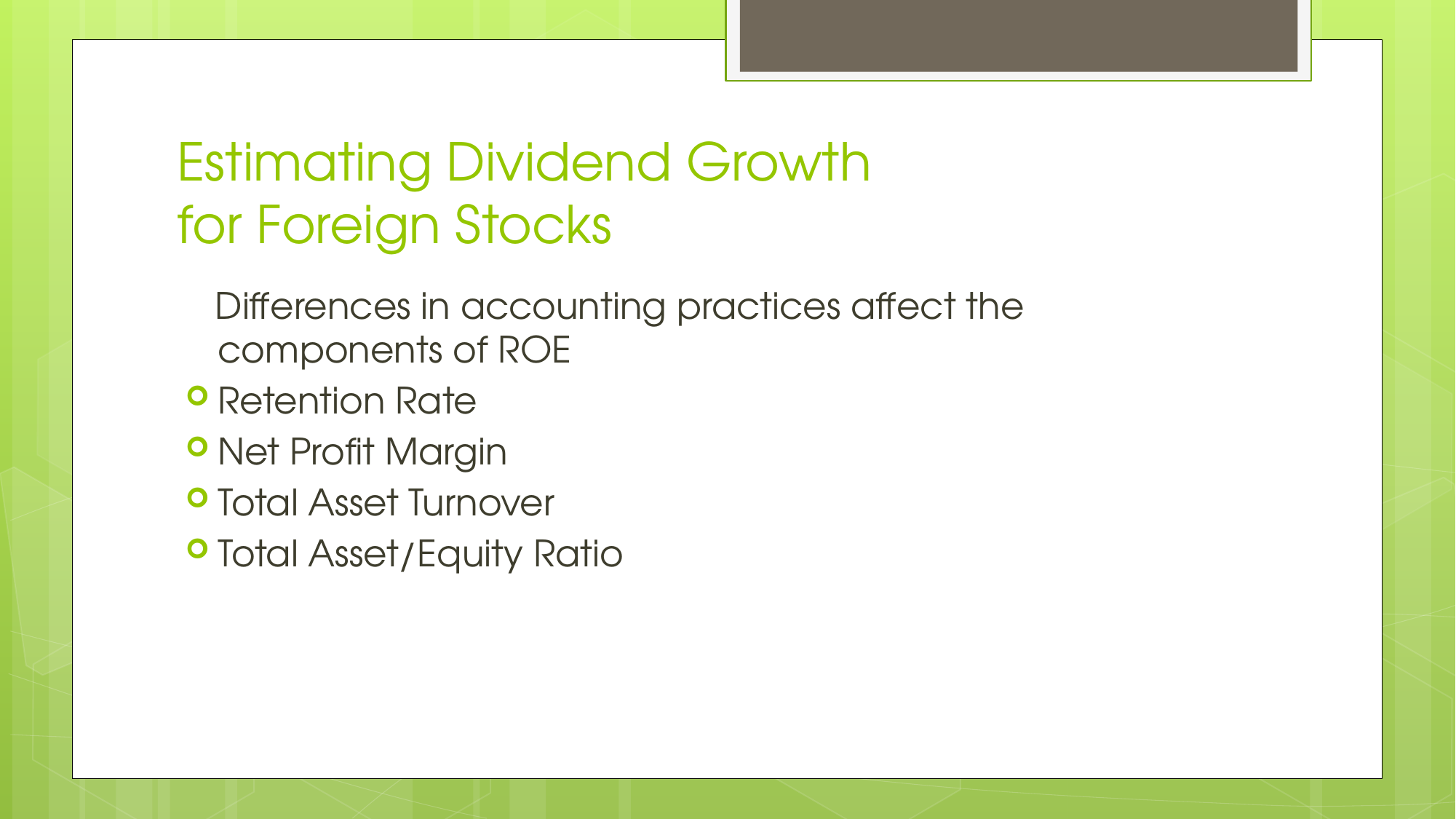

# Estimating Dividend Growth for Foreign Stocks
   Differences in accounting practices affect the components of ROE
Retention Rate
Net Profit Margin
Total Asset Turnover
Total Asset/Equity Ratio